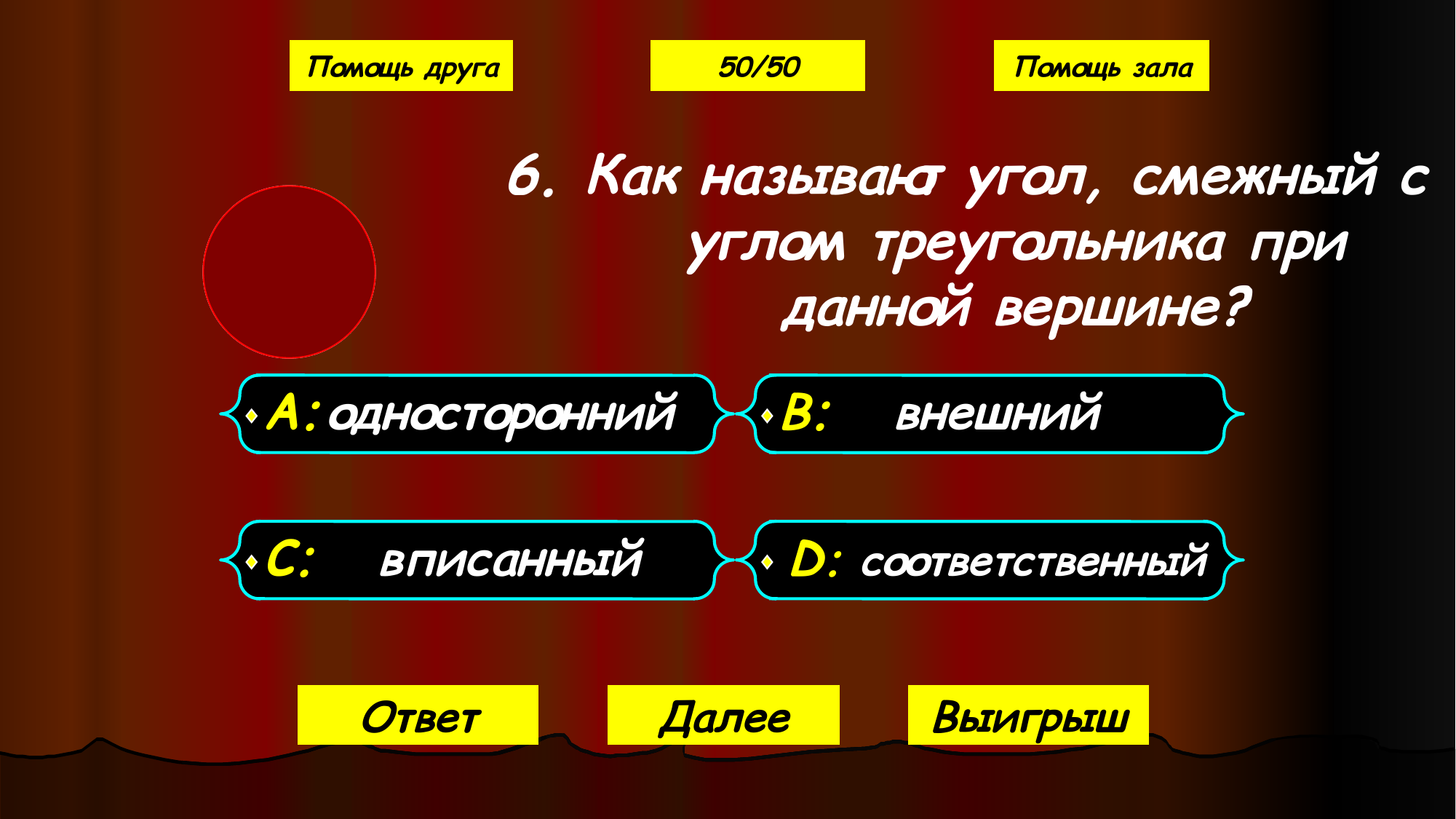

Помощь друга
50/50
Помощь зала
6. Как называют угол, смежный с углом треугольника при данной вершине?

А: односторонний
В:   внешний

С:   вписанный

D: соответственный

Ответ
Далее
Выигрыш